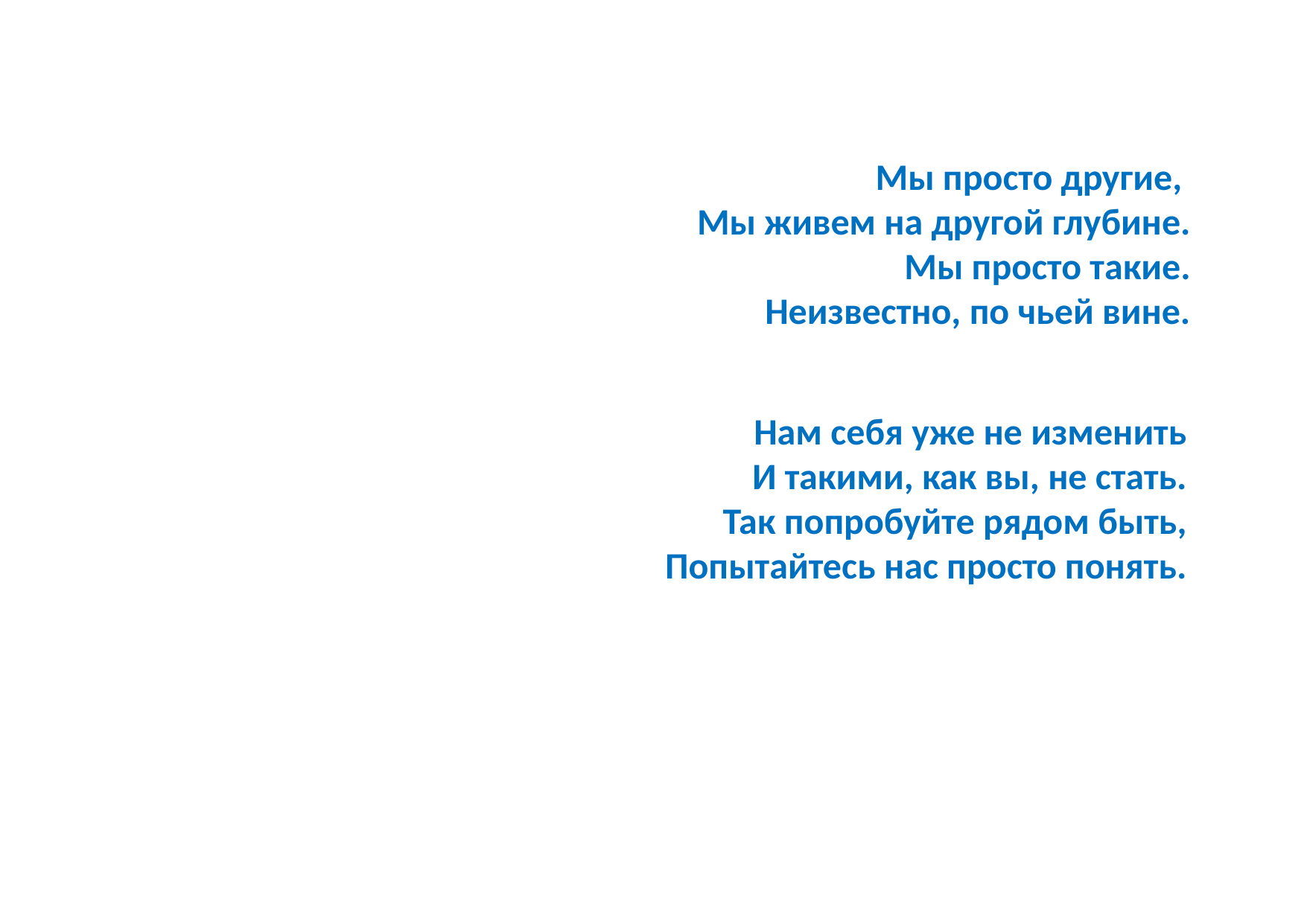

Мы просто другие, 
Мы живем на другой глубине.
Мы просто такие.
Неизвестно, по чьей вине.

Нам себя уже не изменить
И такими, как вы, не стать.
Так попробуйте рядом быть,
Попытайтесь нас просто понять.